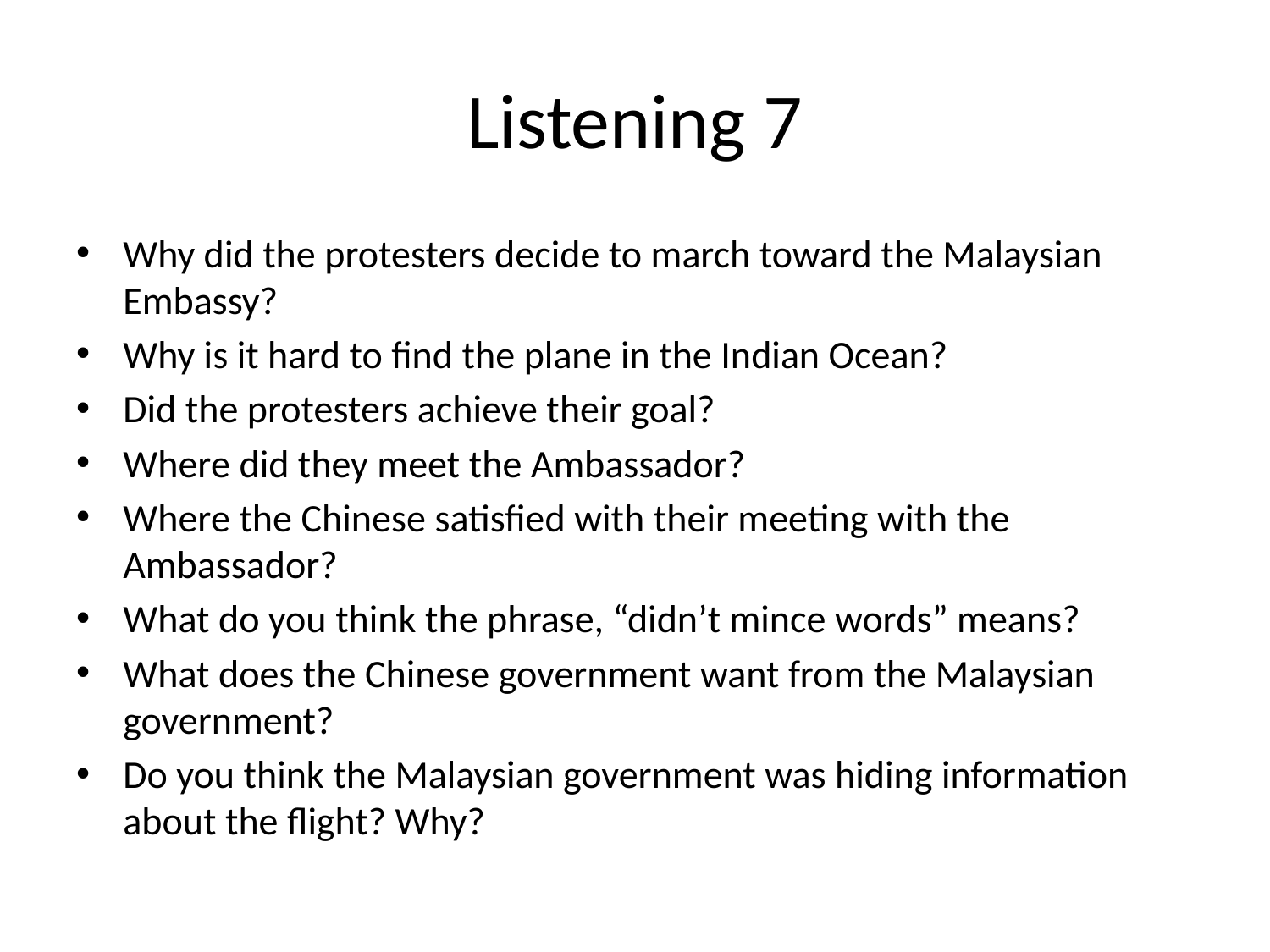

# Listening 7
Why did the protesters decide to march toward the Malaysian Embassy?
Why is it hard to find the plane in the Indian Ocean?
Did the protesters achieve their goal?
Where did they meet the Ambassador?
Where the Chinese satisfied with their meeting with the Ambassador?
What do you think the phrase, “didn’t mince words” means?
What does the Chinese government want from the Malaysian government?
Do you think the Malaysian government was hiding information about the flight? Why?